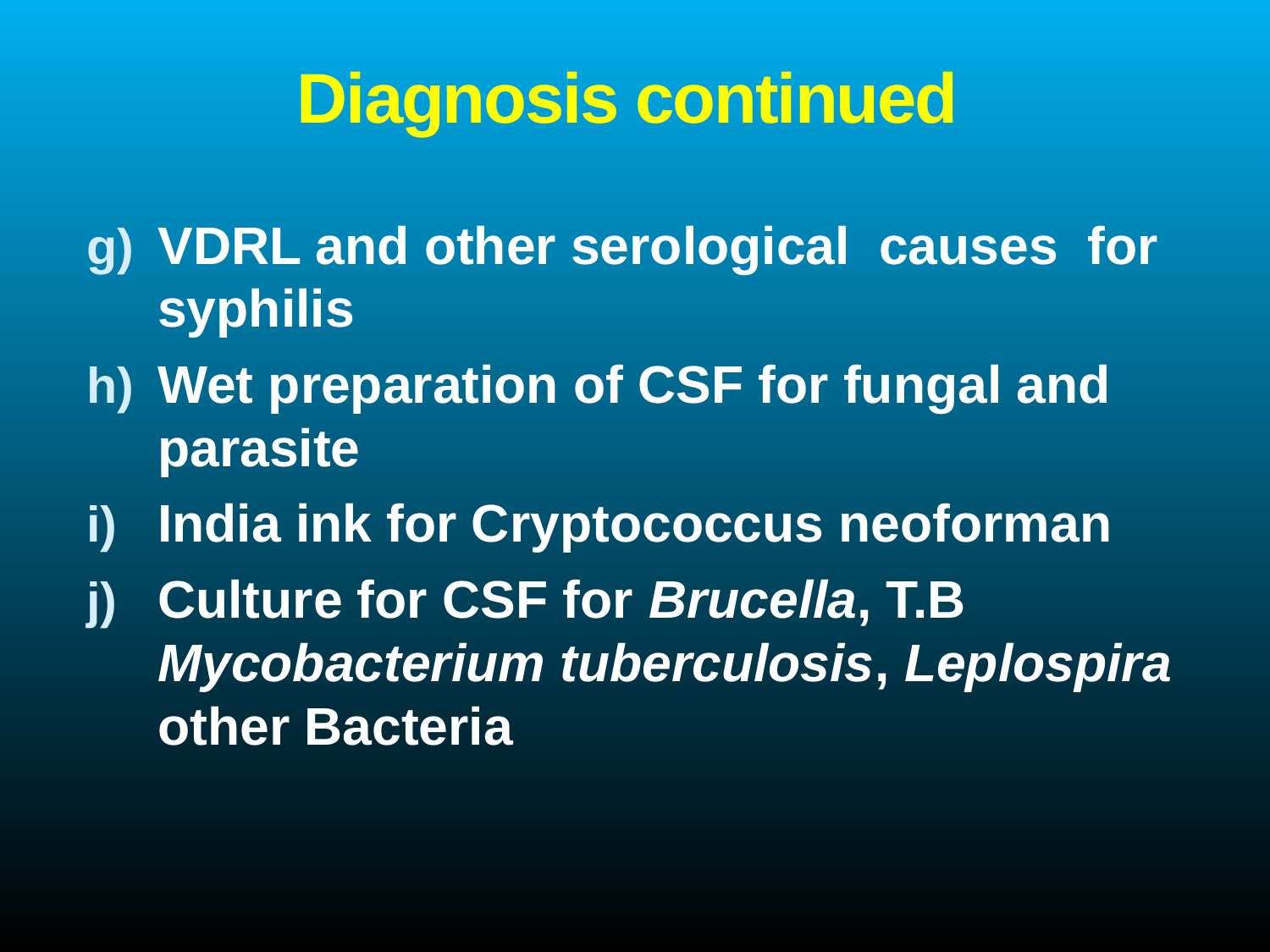

# Diagnosis continued
VDRL and other serological  causes  for syphilis
Wet preparation of CSF for fungal and parasite
India ink for Cryptococcus neoforman
Culture for CSF for Brucella, T.B Mycobacterium tuberculosis, Leplospira other Bacteria